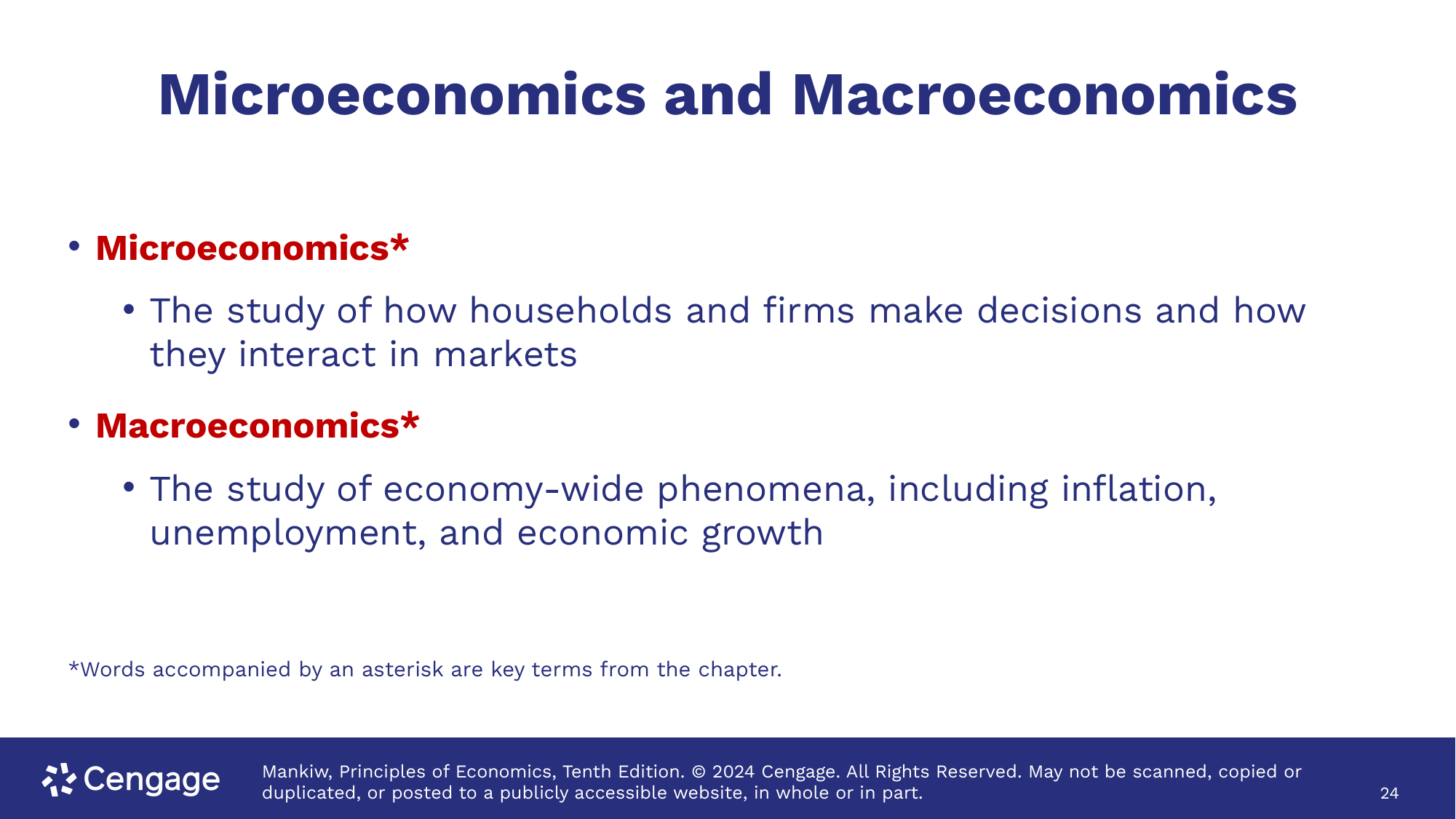

# Microeconomics and Macroeconomics
Microeconomics*
The study of how households and firms make decisions and how they interact in markets
Macroeconomics*
The study of economy-wide phenomena, including inflation, unemployment, and economic growth
*Words accompanied by an asterisk are key terms from the chapter.